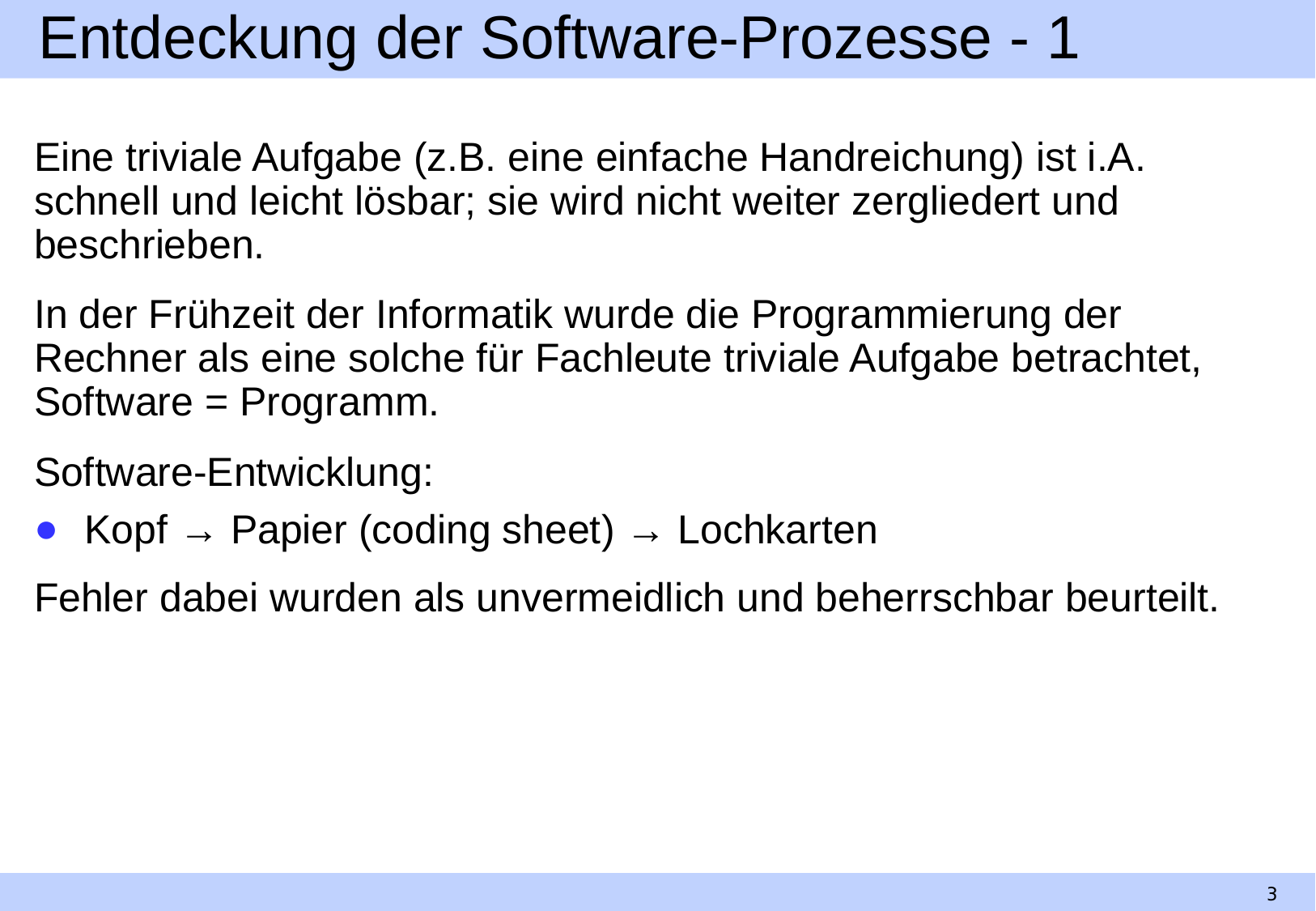

# Entdeckung der Software-Prozesse - 1
Eine triviale Aufgabe (z.B. eine einfache Handreichung) ist i.A. schnell und leicht lösbar; sie wird nicht weiter zergliedert und beschrieben.
In der Frühzeit der Informatik wurde die Programmierung der Rechner als eine solche für Fachleute triviale Aufgabe betrachtet, Software = Programm.
Software-Entwicklung:
Kopf → Papier (coding sheet) → Lochkarten
Fehler dabei wurden als unvermeidlich und beherrschbar beurteilt.

3